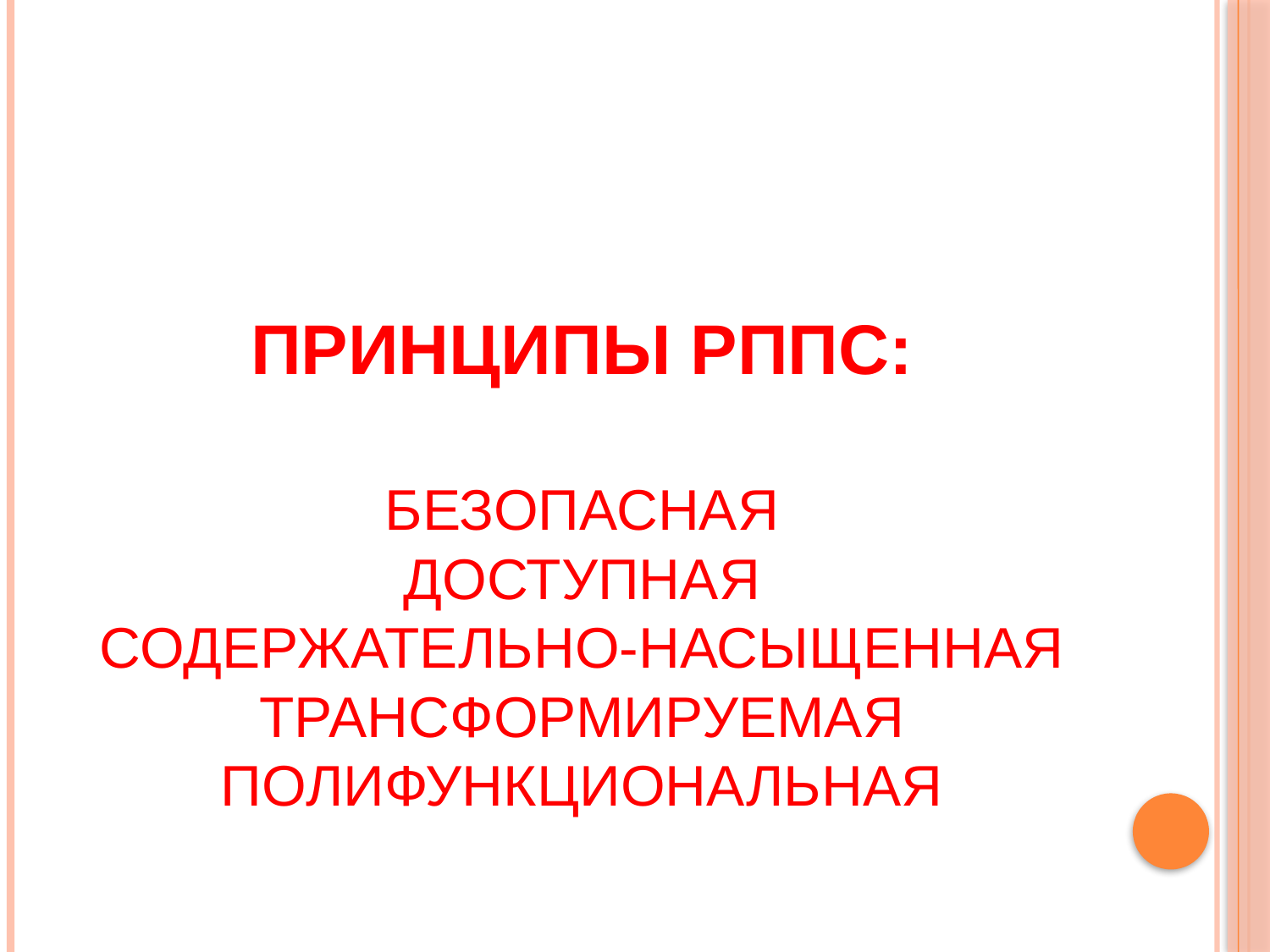

# Принципы РППС: безопасная доступная содержательно-насыщенная трансформируемая полифункциональная